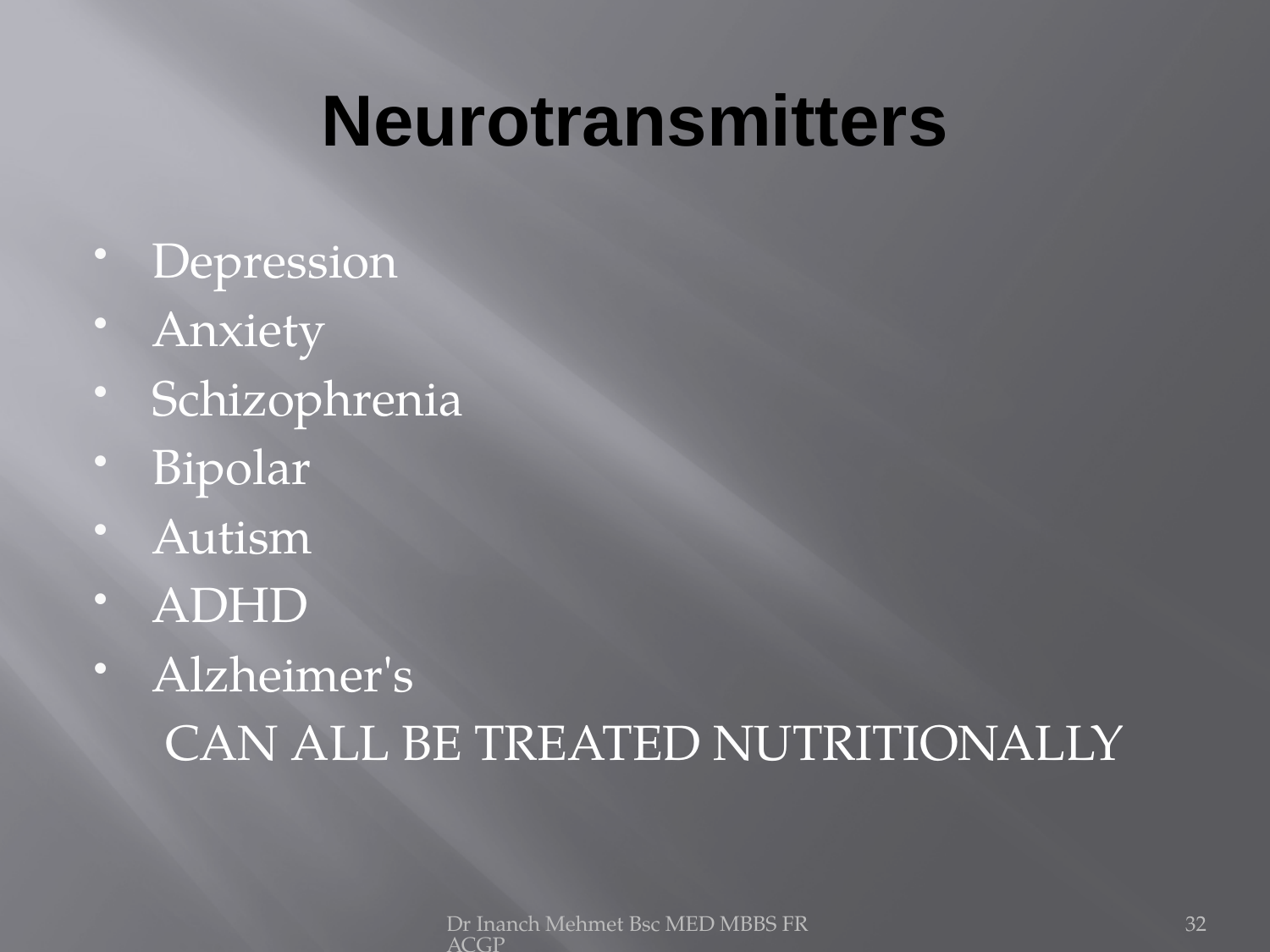

# Neurotransmitters
Depression
Anxiety
Schizophrenia
Bipolar
Autism
ADHD
Alzheimer's
CAN ALL BE TREATED NUTRITIONALLY

Dr Inanch Mehmet Bsc MED MBBS FRACGP
32